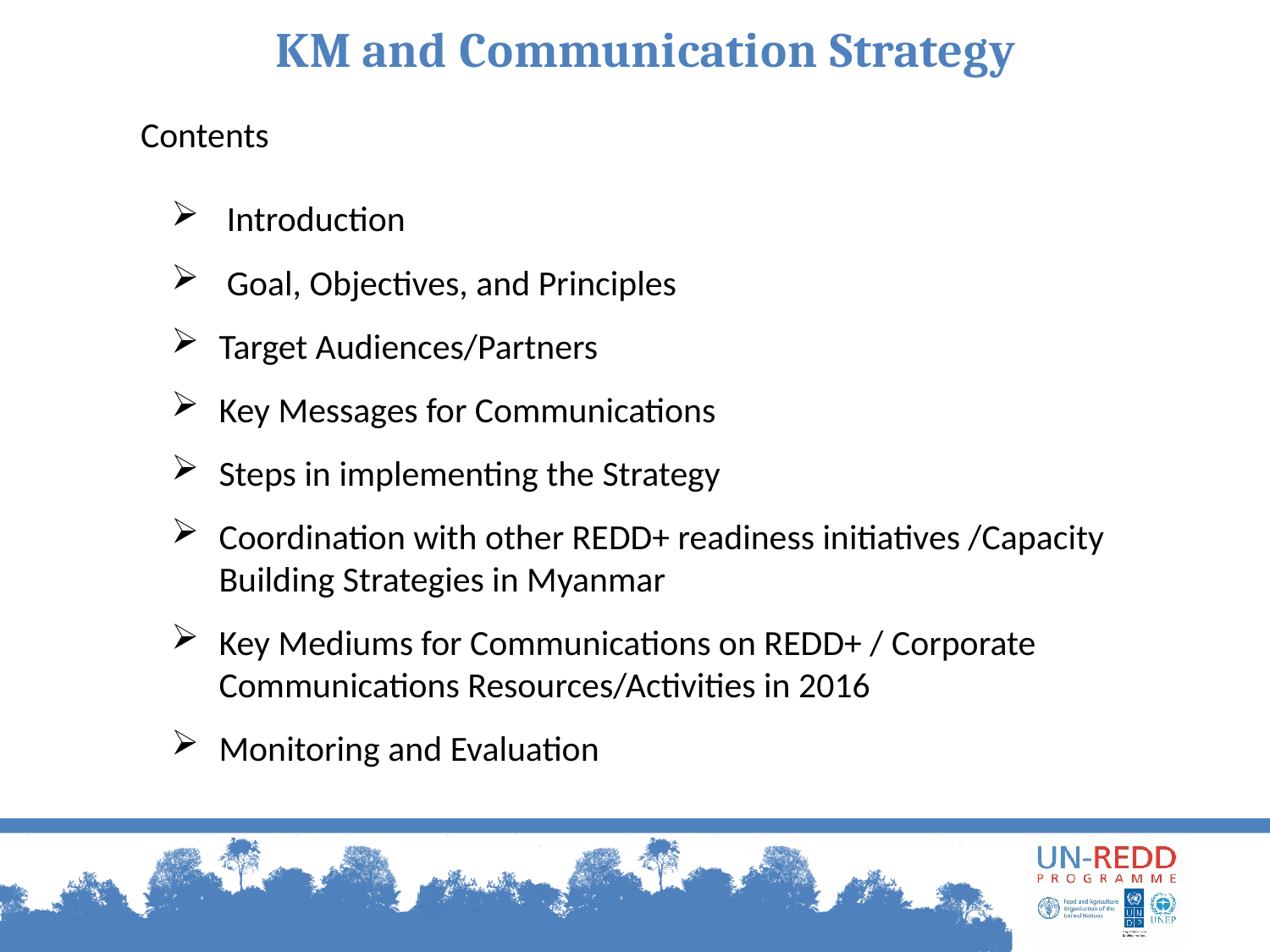

# KM and Communication Strategy
Contents
 Introduction
 Goal, Objectives, and Principles
Target Audiences/Partners
Key Messages for Communications
Steps in implementing the Strategy
Coordination with other REDD+ readiness initiatives /Capacity Building Strategies in Myanmar
Key Mediums for Communications on REDD+ / Corporate Communications Resources/Activities in 2016
Monitoring and Evaluation